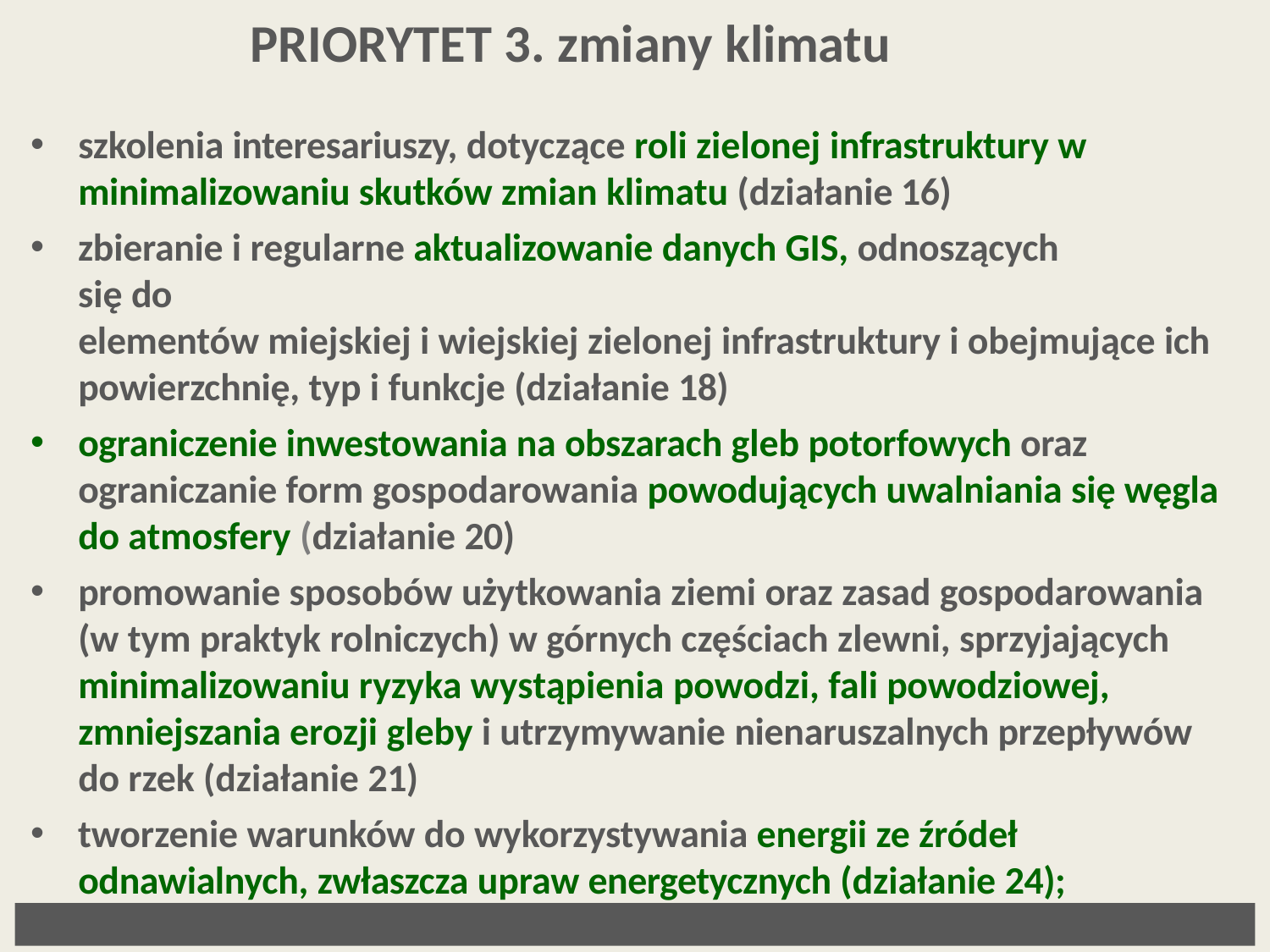

# PRIORYTET 3. zmiany klimatu
szkolenia interesariuszy, dotyczące roli zielonej infrastruktury w minimalizowaniu skutków zmian klimatu (działanie 16)
zbieranie i regularne aktualizowanie danych GIS, odnoszących się do
elementów miejskiej i wiejskiej zielonej infrastruktury i obejmujące ich powierzchnię, typ i funkcje (działanie 18)
ograniczenie inwestowania na obszarach gleb potorfowych oraz ograniczanie form gospodarowania powodujących uwalniania się węgla do atmosfery (działanie 20)
promowanie sposobów użytkowania ziemi oraz zasad gospodarowania (w tym praktyk rolniczych) w górnych częściach zlewni, sprzyjających minimalizowaniu ryzyka wystąpienia powodzi, fali powodziowej, zmniejszania erozji gleby i utrzymywanie nienaruszalnych przepływów do rzek (działanie 21)
tworzenie warunków do wykorzystywania energii ze źródeł
odnawialnych, zwłaszcza upraw energetycznych (działanie 24);